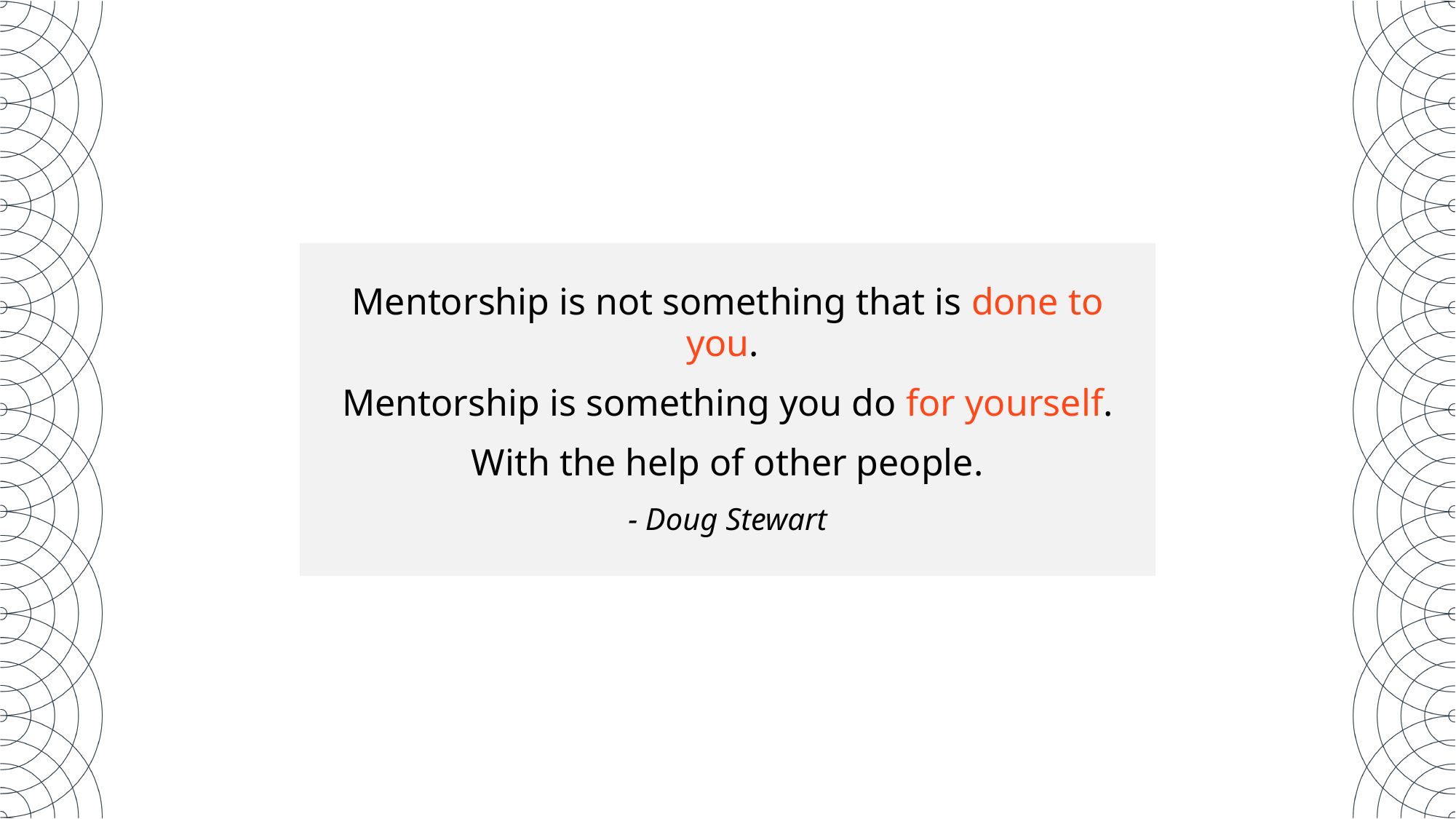

Mentorship is not something that is done to you.
Mentorship is something you do for yourself.
With the help of other people.
- Doug Stewart